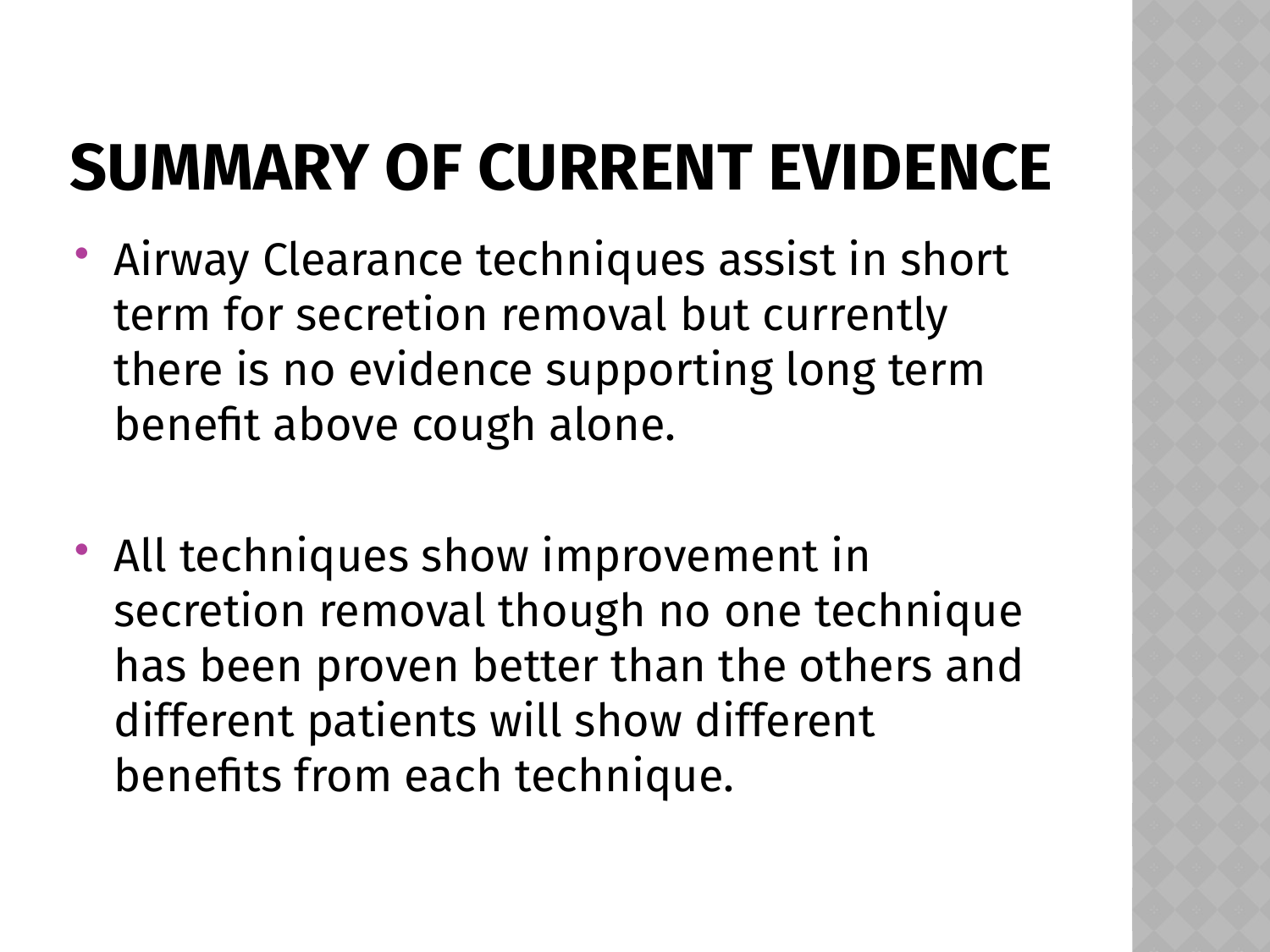

Summary of Current Evidence
Airway Clearance techniques assist in short term for secretion removal but currently there is no evidence supporting long term benefit above cough alone.

All techniques show improvement in secretion removal though no one technique has been proven better than the others and different patients will show different benefits from each technique.